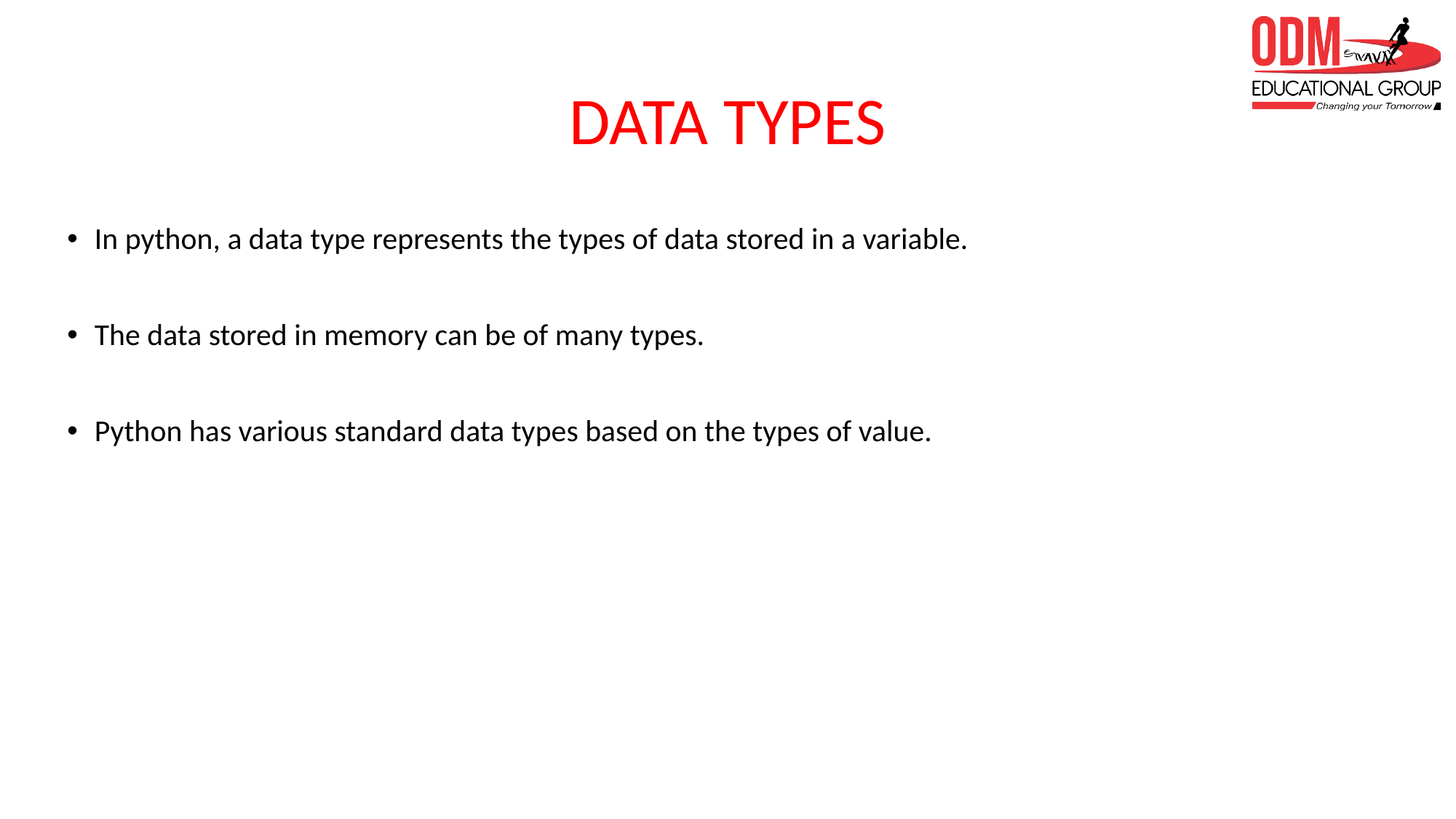

# DATA TYPES
In python, a data type represents the types of data stored in a variable.

The data stored in memory can be of many types.

Python has various standard data types based on the types of value.